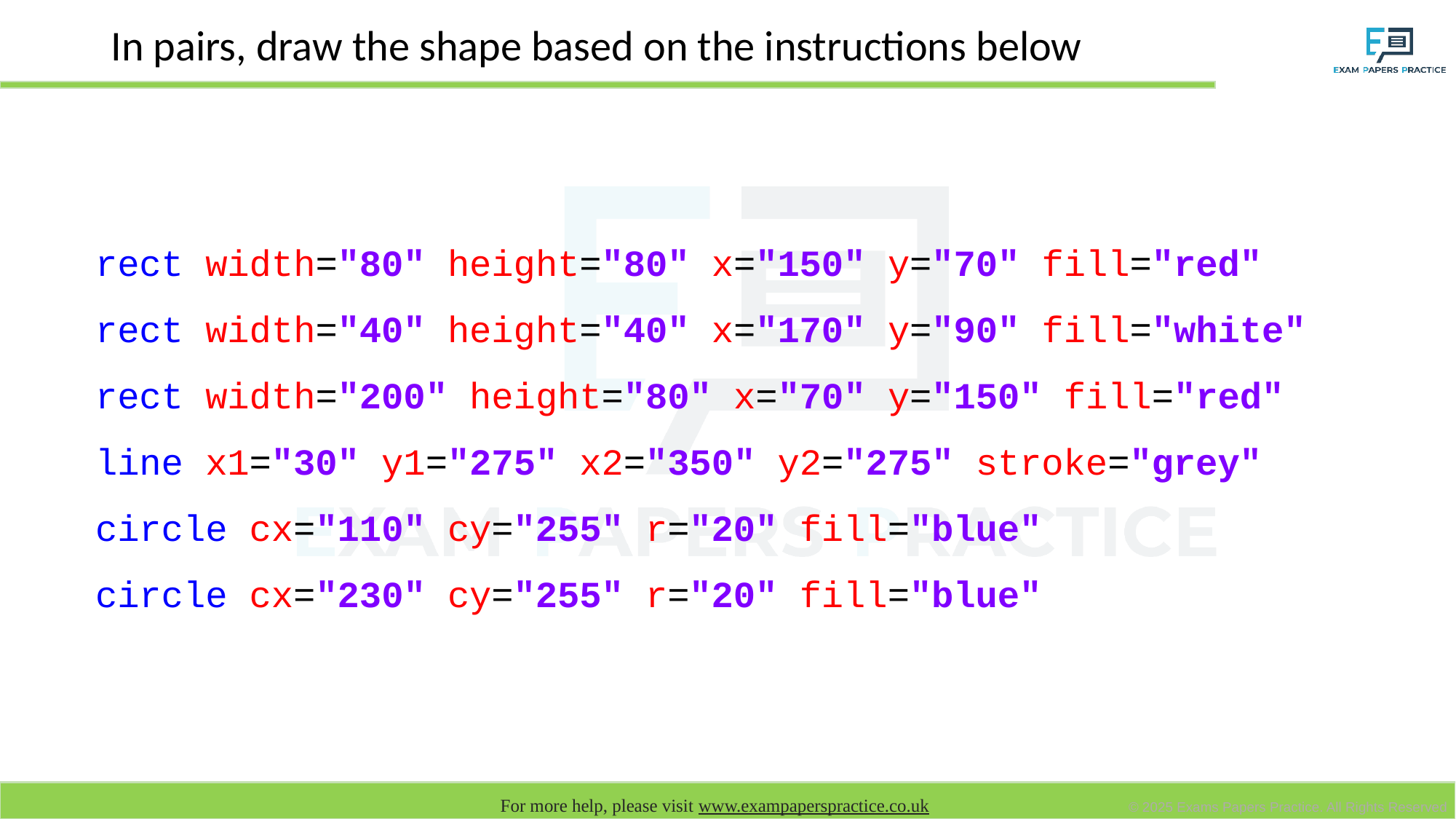

# In pairs, draw the shape based on the instructions below

rect width="80" height="80" x="150" y="70" fill="red"
rect width="40" height="40" x="170" y="90" fill="white"
rect width="200" height="80" x="70" y="150" fill="red"
line x1="30" y1="275" x2="350" y2="275" stroke="grey"
circle cx="110" cy="255" r="20" fill="blue"
circle cx="230" cy="255" r="20" fill="blue"